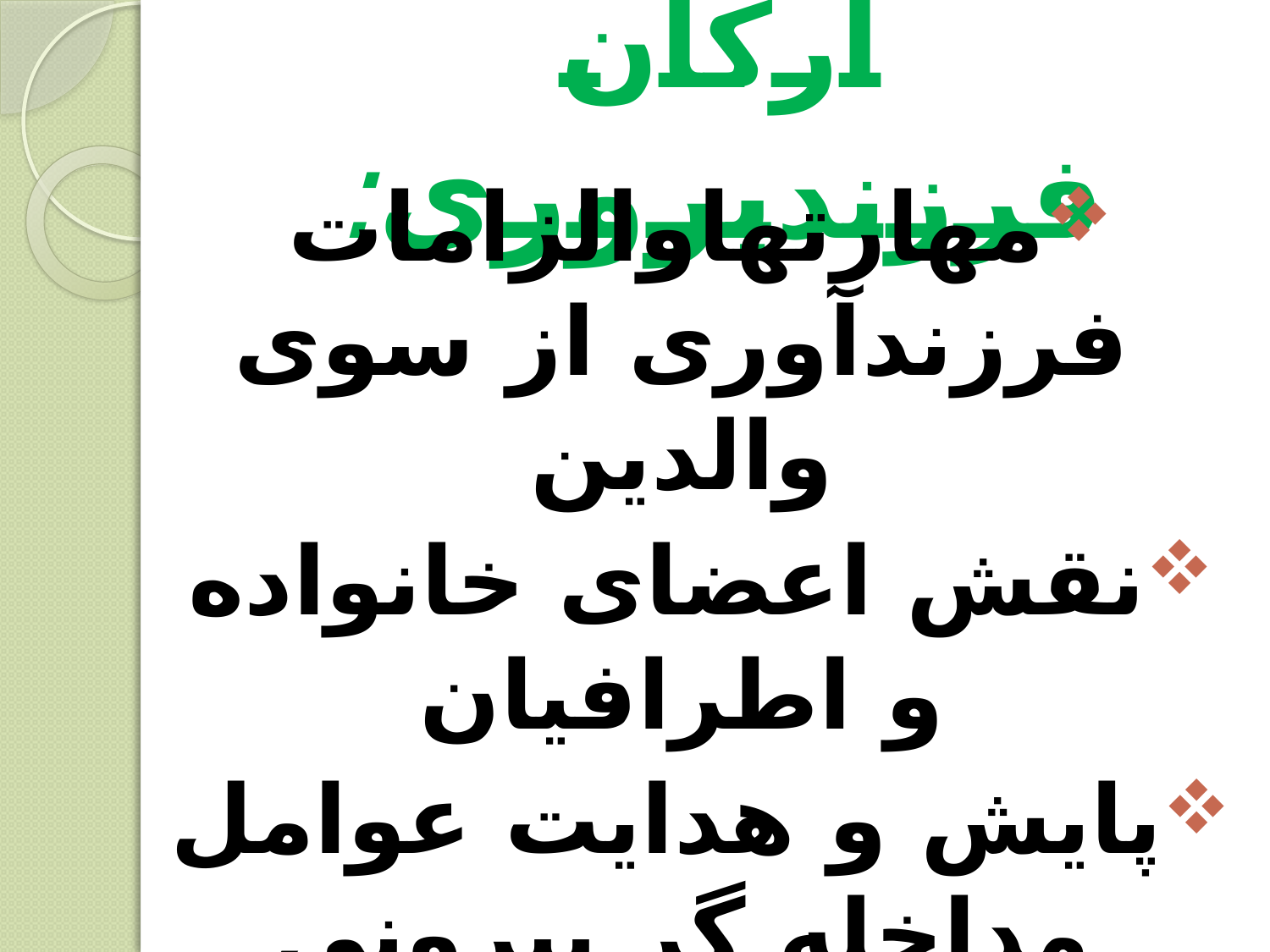

# ارکان فرزندپروری:
مهارتهاوالزامات فرزندآوری از سوی والدین
نقش اعضای خانواده و اطرافیان
پایش و هدایت عوامل مداخله گر بیرونی